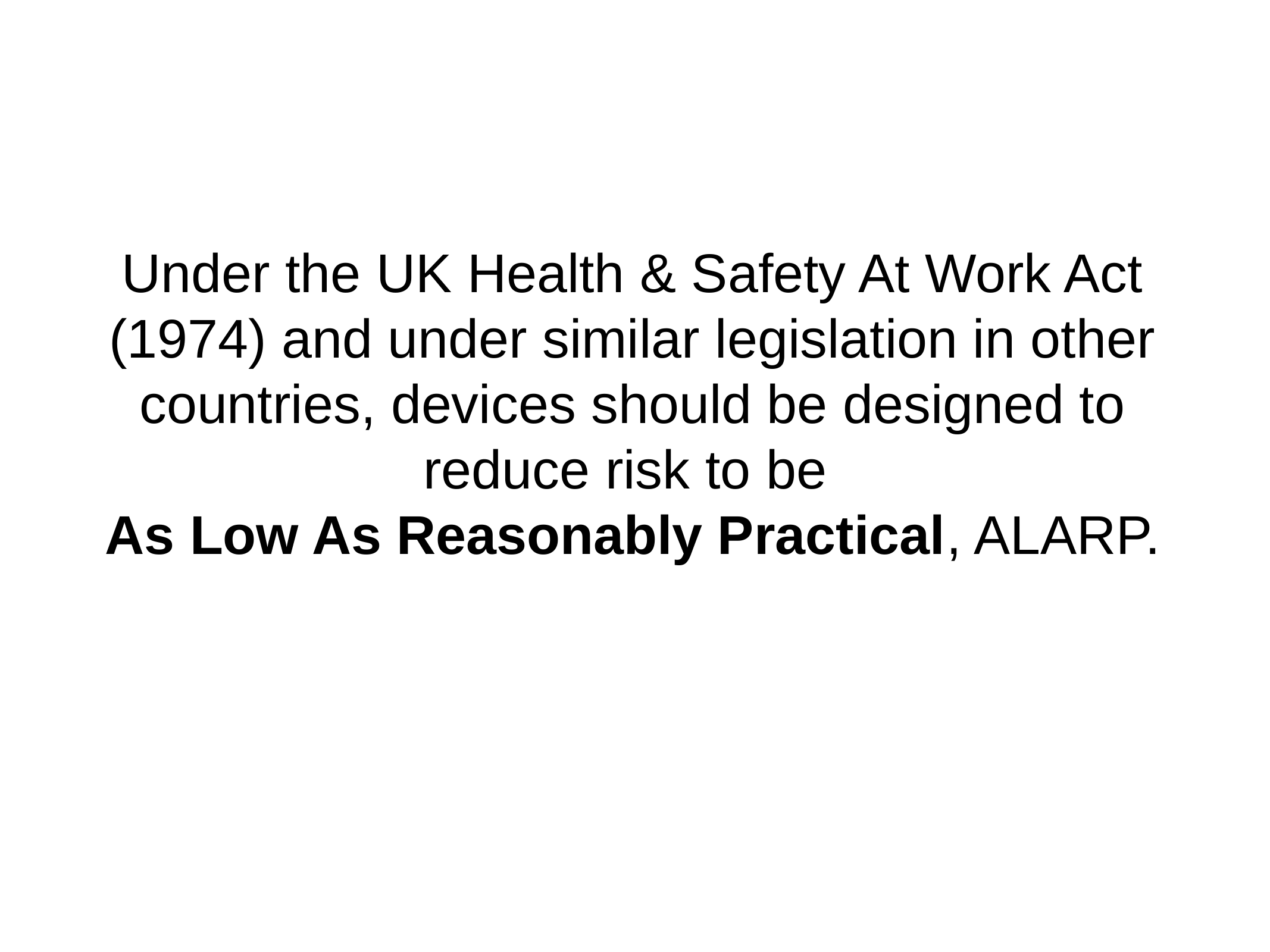

Under the UK Health & Safety At Work Act (1974) and under similar legislation in other countries, devices should be designed to reduce risk to be
As Low As Reasonably Practical, ALARP.